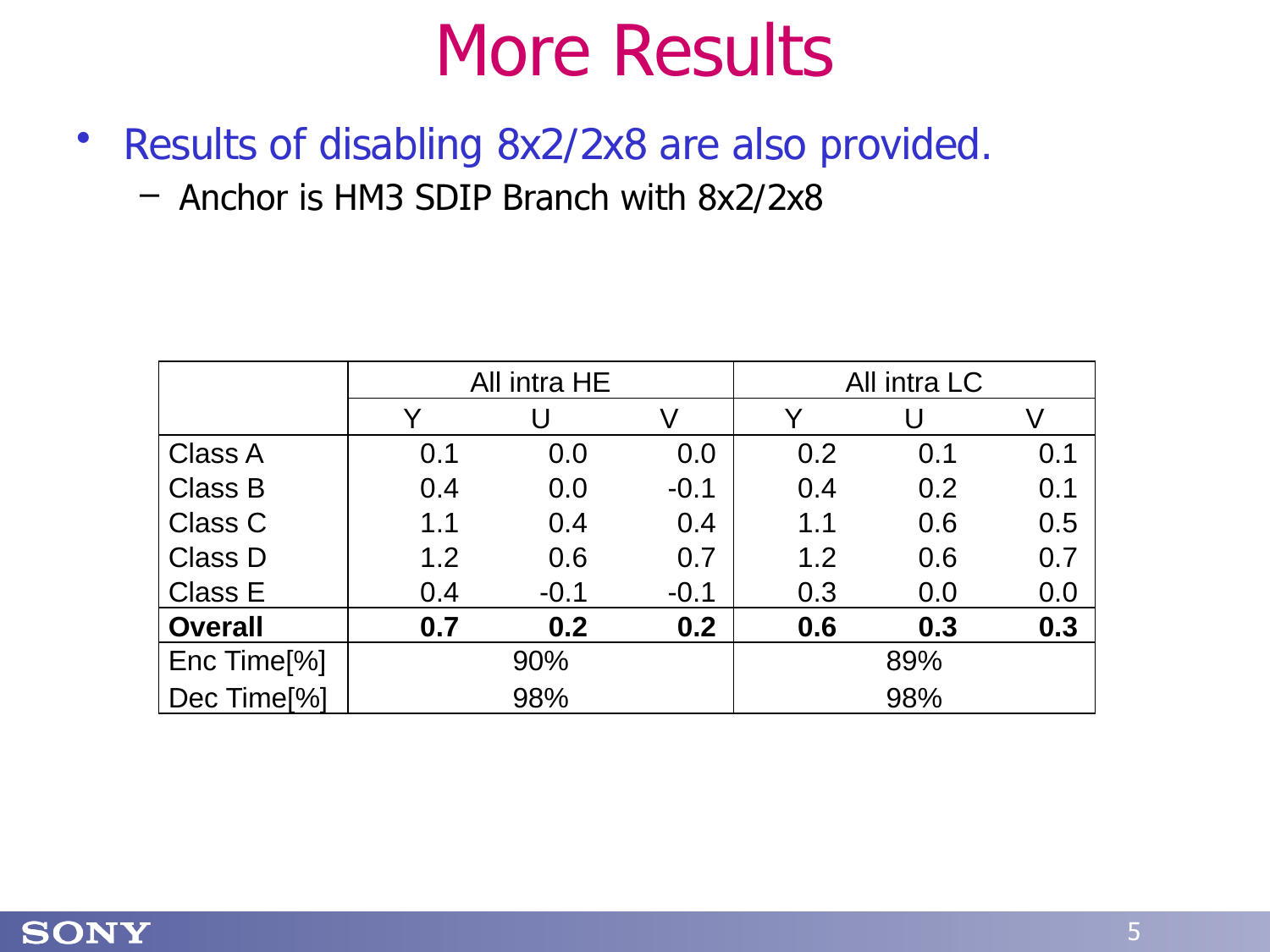

# More Results
Results of disabling 8x2/2x8 are also provided.
Anchor is HM3 SDIP Branch with 8x2/2x8

|  | All intra HE |  |  | All intra LC |  |  |
| --- | --- | --- | --- | --- | --- | --- |
|  | Y | U | V | Y | U | V |
| Class A | 0.1 | 0.0 | 0.0 | 0.2 | 0.1 | 0.1 |
| Class B | 0.4 | 0.0 | -0.1 | 0.4 | 0.2 | 0.1 |
| Class C | 1.1 | 0.4 | 0.4 | 1.1 | 0.6 | 0.5 |
| Class D | 1.2 | 0.6 | 0.7 | 1.2 | 0.6 | 0.7 |
| Class E | 0.4 | -0.1 | -0.1 | 0.3 | 0.0 | 0.0 |
| Overall | 0.7 | 0.2 | 0.2 | 0.6 | 0.3 | 0.3 |
| Enc Time[%] | 90% |  |  | 89% |  |  |
| Dec Time[%] | 98% |  |  | 98% |  |  |
5